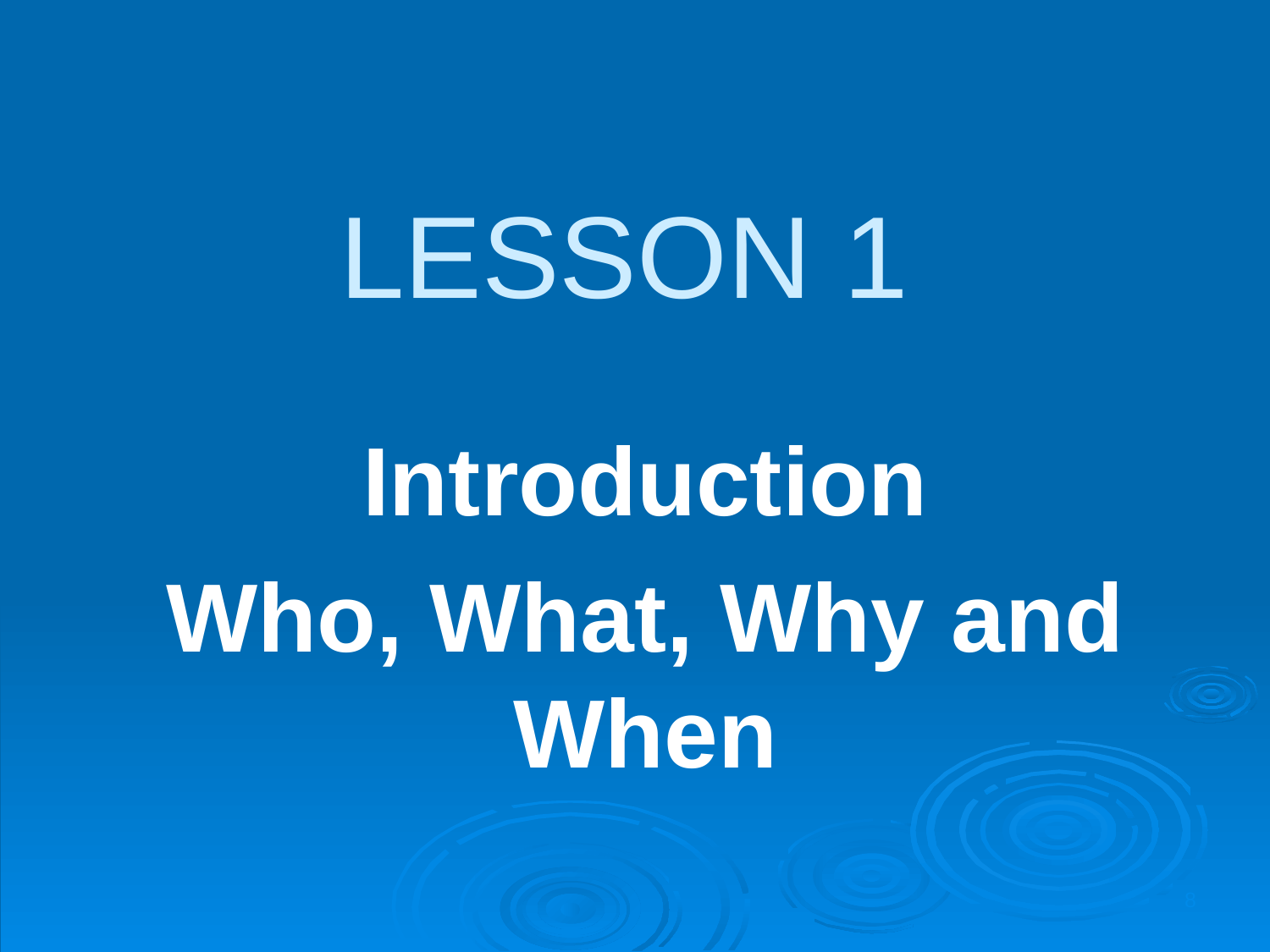

LESSON 1
Introduction
Who, What, Why and When
8